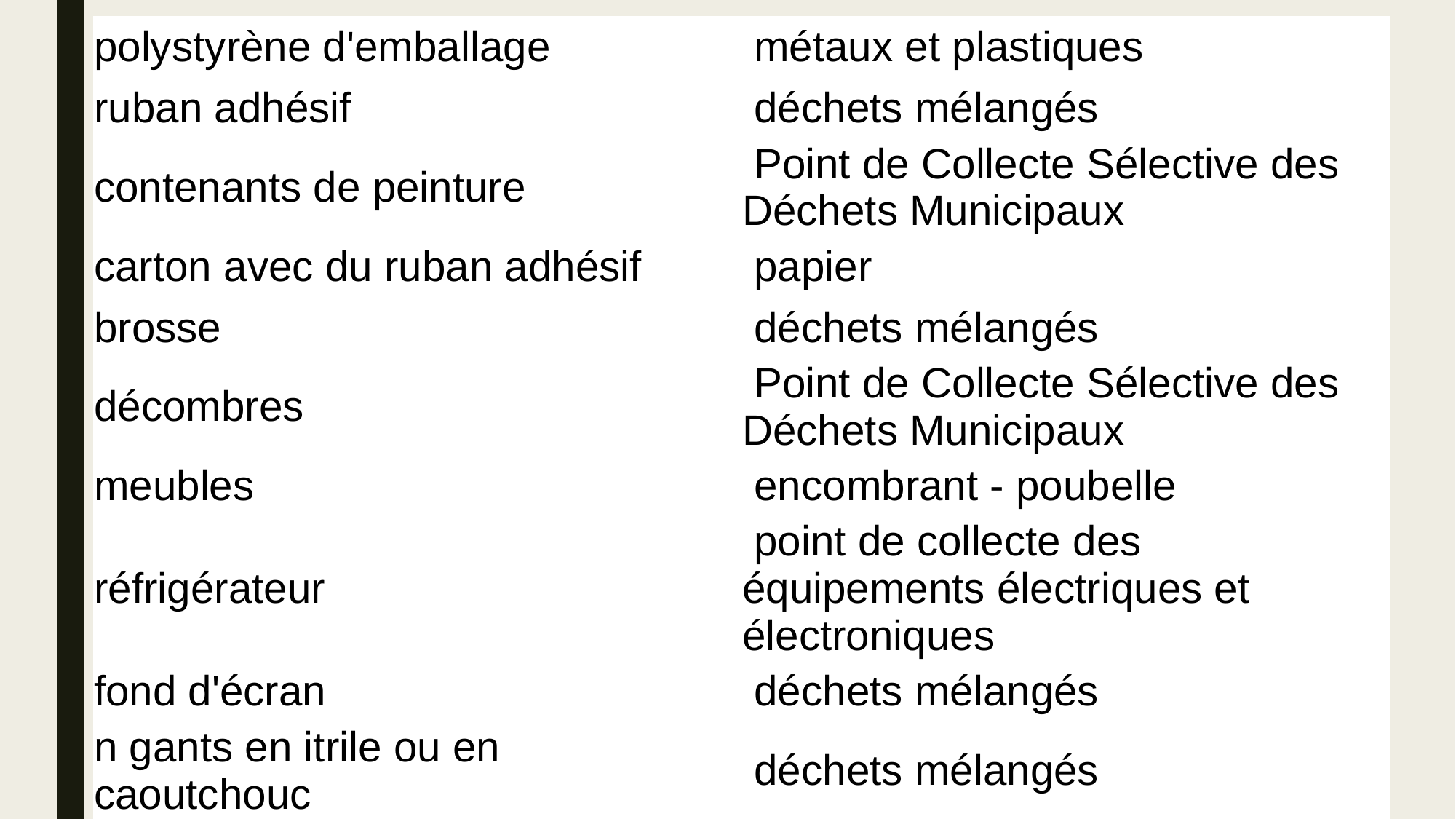

| polystyrène d'emballage | métaux et plastiques |
| --- | --- |
| ruban adhésif | déchets mélangés |
| contenants de peinture | Point de Collecte Sélective des Déchets Municipaux |
| carton avec du ruban adhésif | papier |
| brosse | déchets mélangés |
| décombres | Point de Collecte Sélective des Déchets Municipaux |
| meubles | encombrant - poubelle |
| réfrigérateur | point de collecte des équipements électriques et électroniques |
| fond d'écran | déchets mélangés |
| n gants en itrile ou en caoutchouc | déchets mélangés |
| rempotage sol | déchets mélangés |
#